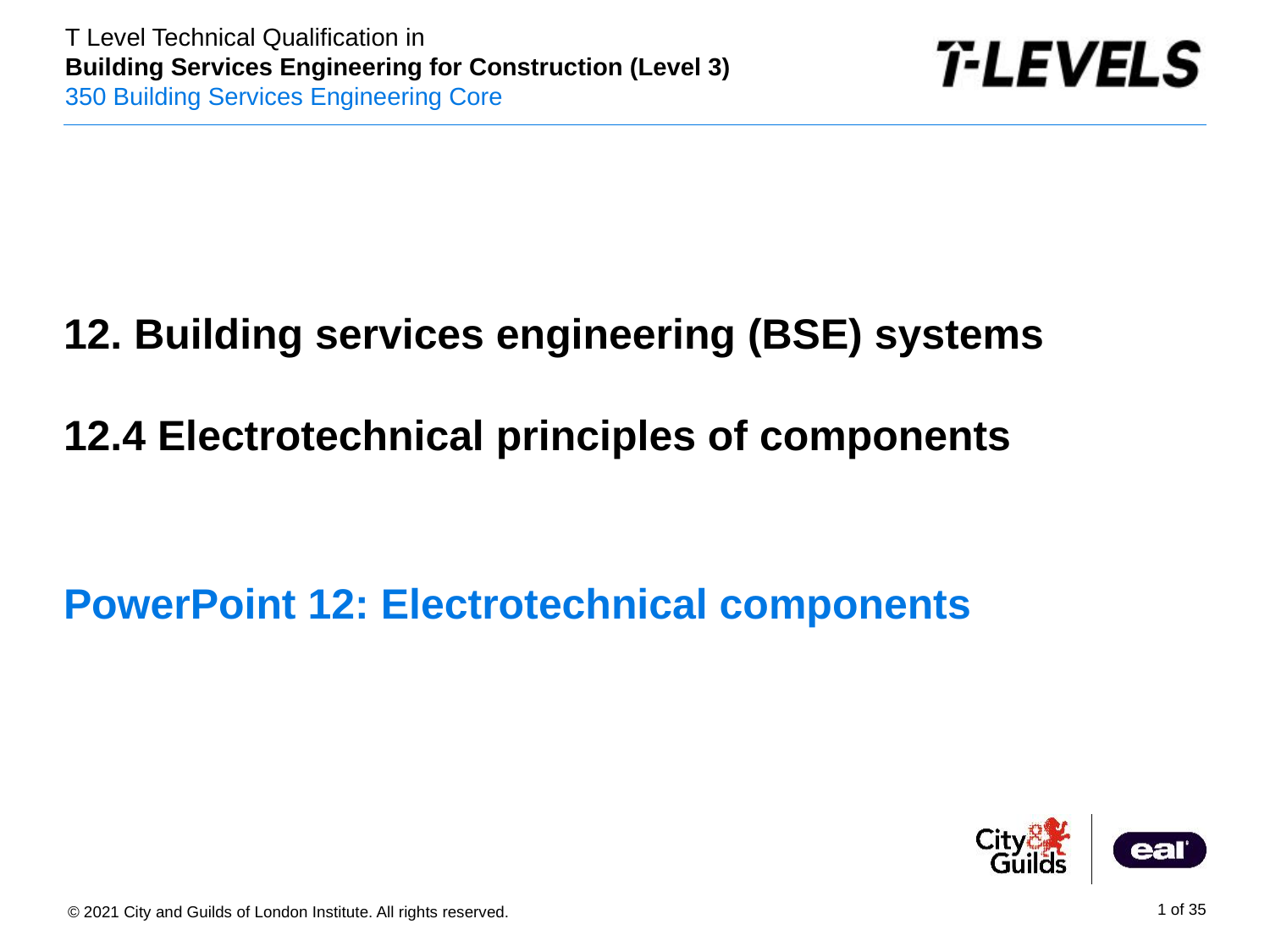

PowerPoint presentation
12. Building services engineering (BSE) systems

12.4 Electrotechnical principles of components
# PowerPoint 12: Electrotechnical components